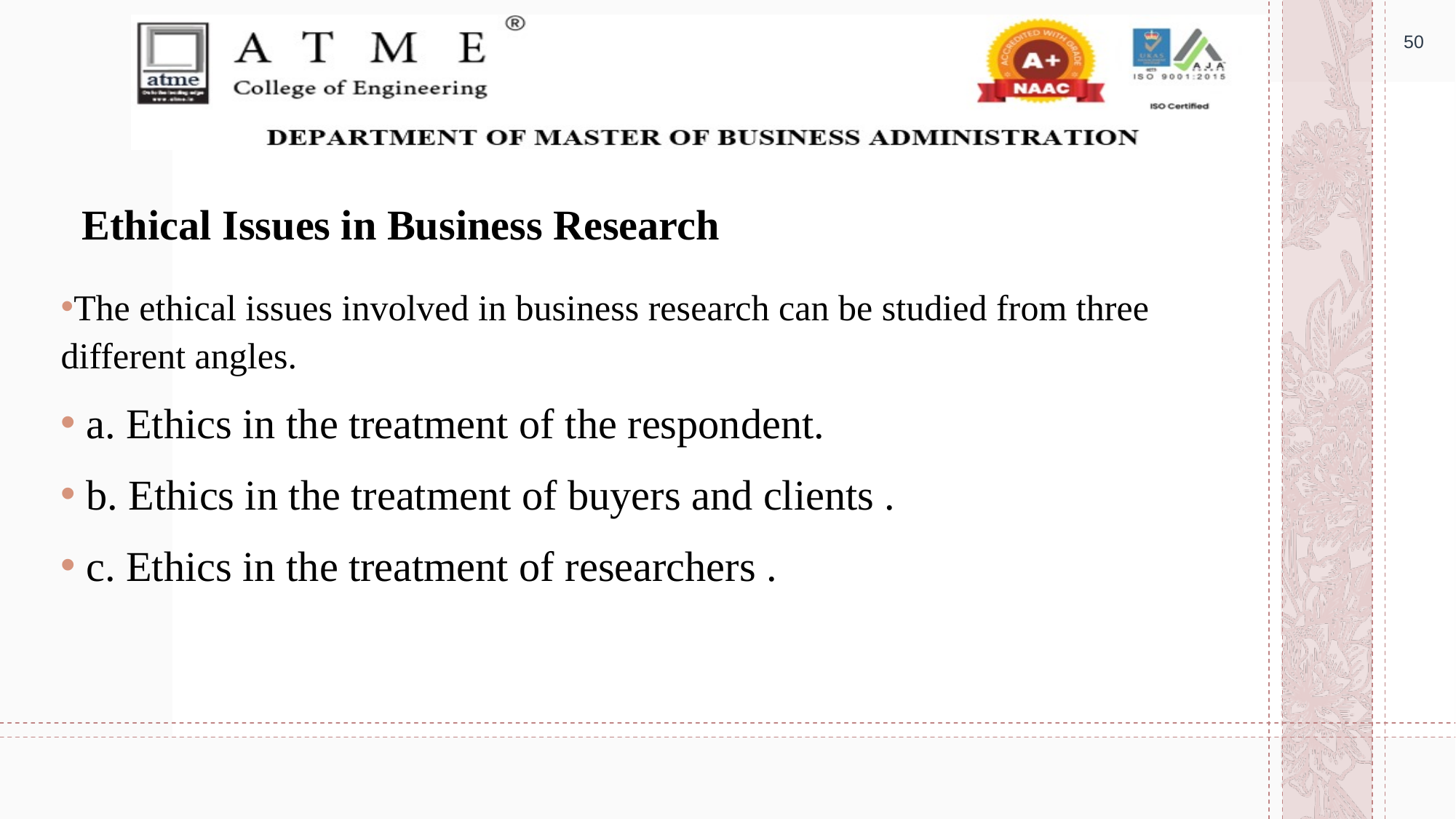

50
# Ethical Issues in Business Research
The ethical issues involved in business research can be studied from three different angles.
 a. Ethics in the treatment of the respondent.
 b. Ethics in the treatment of buyers and clients .
 c. Ethics in the treatment of researchers .